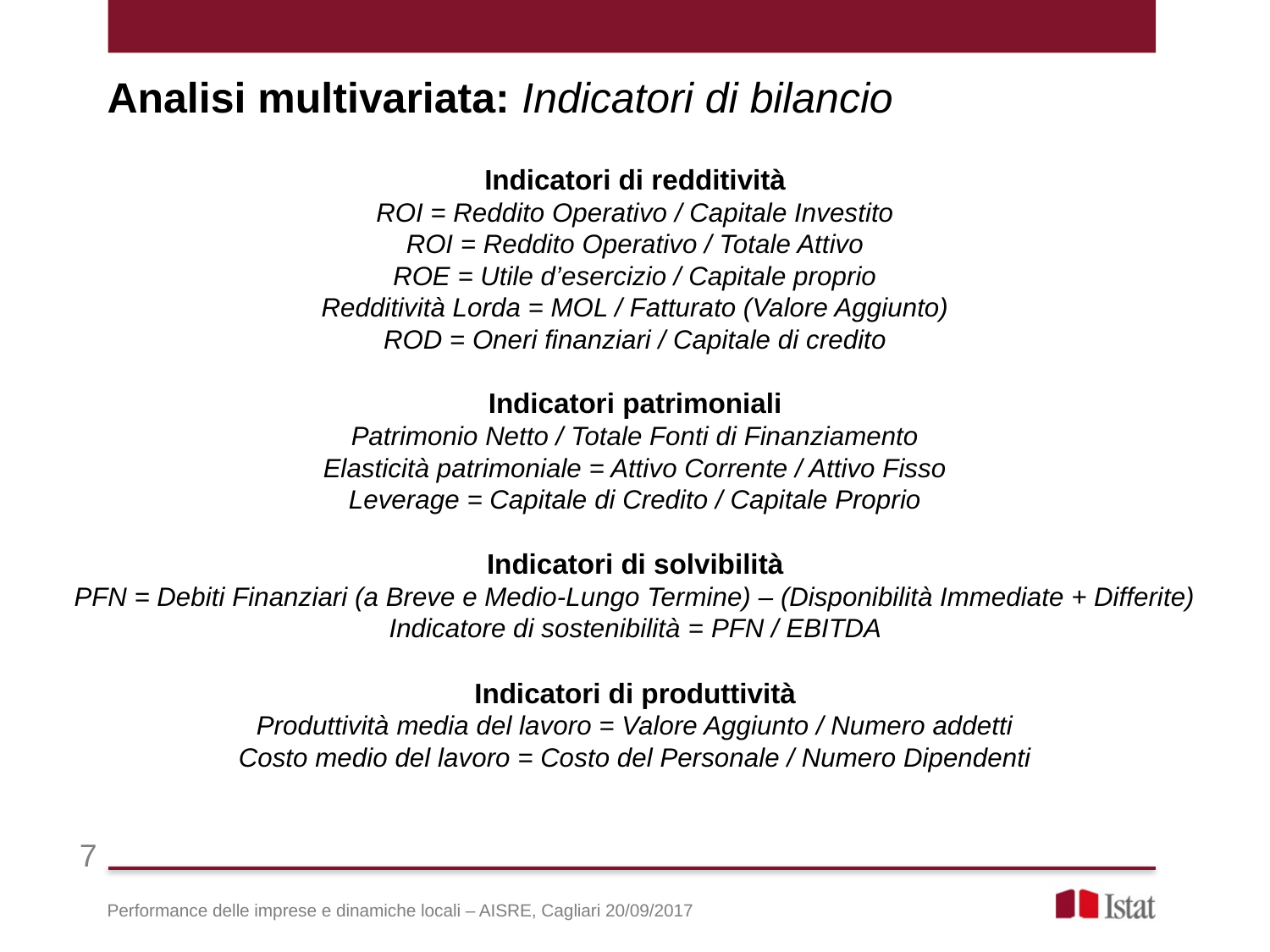

Analisi multivariata: Indicatori di bilancio
Indicatori di redditività
ROI = Reddito Operativo / Capitale Investito
ROI = Reddito Operativo / Totale Attivo
ROE = Utile d’esercizio / Capitale proprio
Redditività Lorda = MOL / Fatturato (Valore Aggiunto)
ROD = Oneri finanziari / Capitale di credito

Indicatori patrimoniali
Patrimonio Netto / Totale Fonti di Finanziamento
Elasticità patrimoniale = Attivo Corrente / Attivo Fisso
Leverage = Capitale di Credito / Capitale Proprio

Indicatori di solvibilità
PFN = Debiti Finanziari (a Breve e Medio-Lungo Termine) – (Disponibilità Immediate + Differite)
Indicatore di sostenibilità = PFN / EBITDA

Indicatori di produttività
Produttività media del lavoro = Valore Aggiunto / Numero addetti
Costo medio del lavoro = Costo del Personale / Numero Dipendenti
7
Performance delle imprese e dinamiche locali – AISRE, Cagliari 20/09/2017